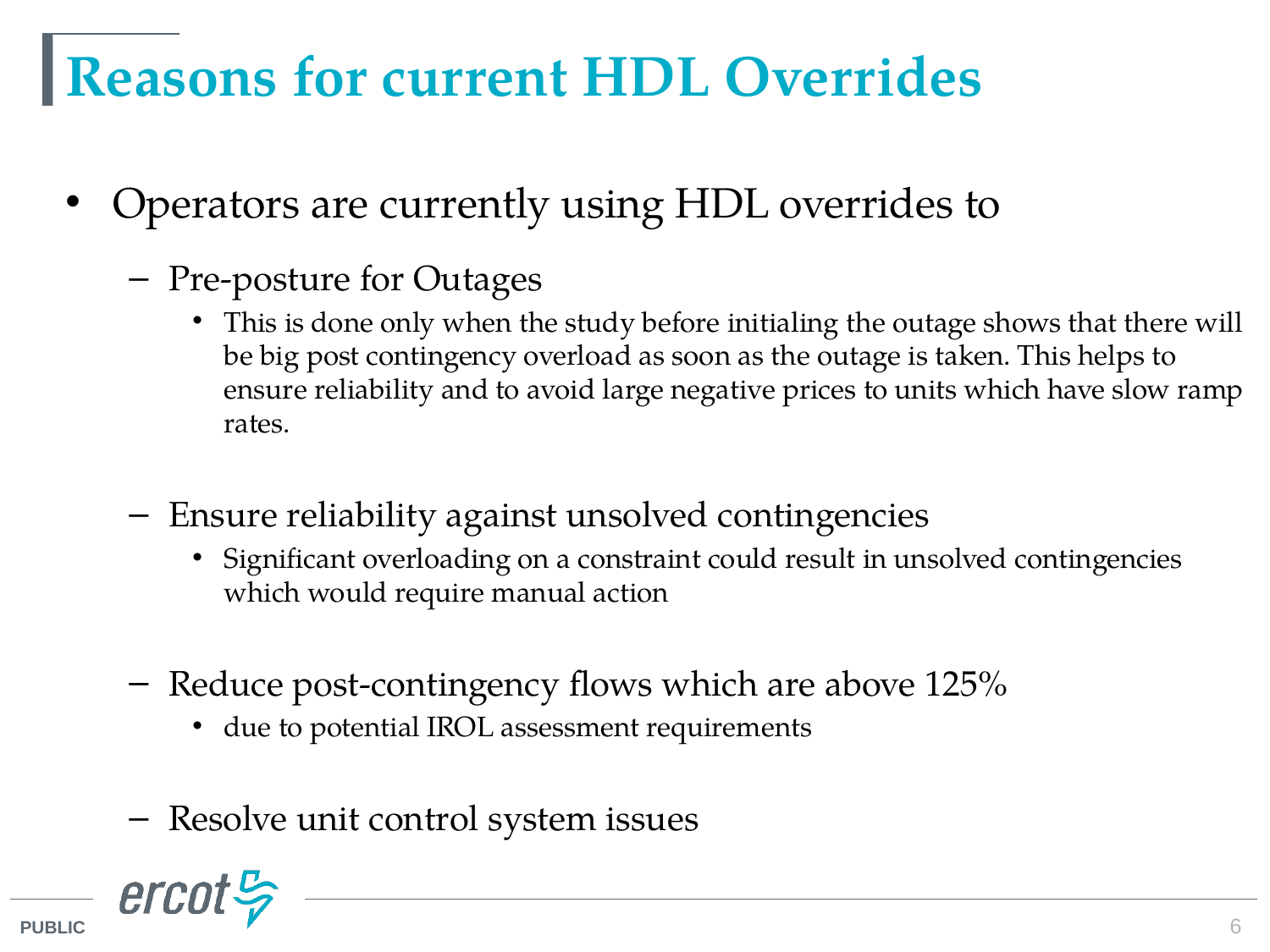

# Reasons for current HDL Overrides
Operators are currently using HDL overrides to

Pre-posture for Outages
This is done only when the study before initialing the outage shows that there will be big post contingency overload as soon as the outage is taken. This helps to ensure reliability and to avoid large negative prices to units which have slow ramp rates.

Ensure reliability against unsolved contingencies
Significant overloading on a constraint could result in unsolved contingencies which would require manual action

Reduce post-contingency flows which are above 125%
due to potential IROL assessment requirements

Resolve unit control system issues
6